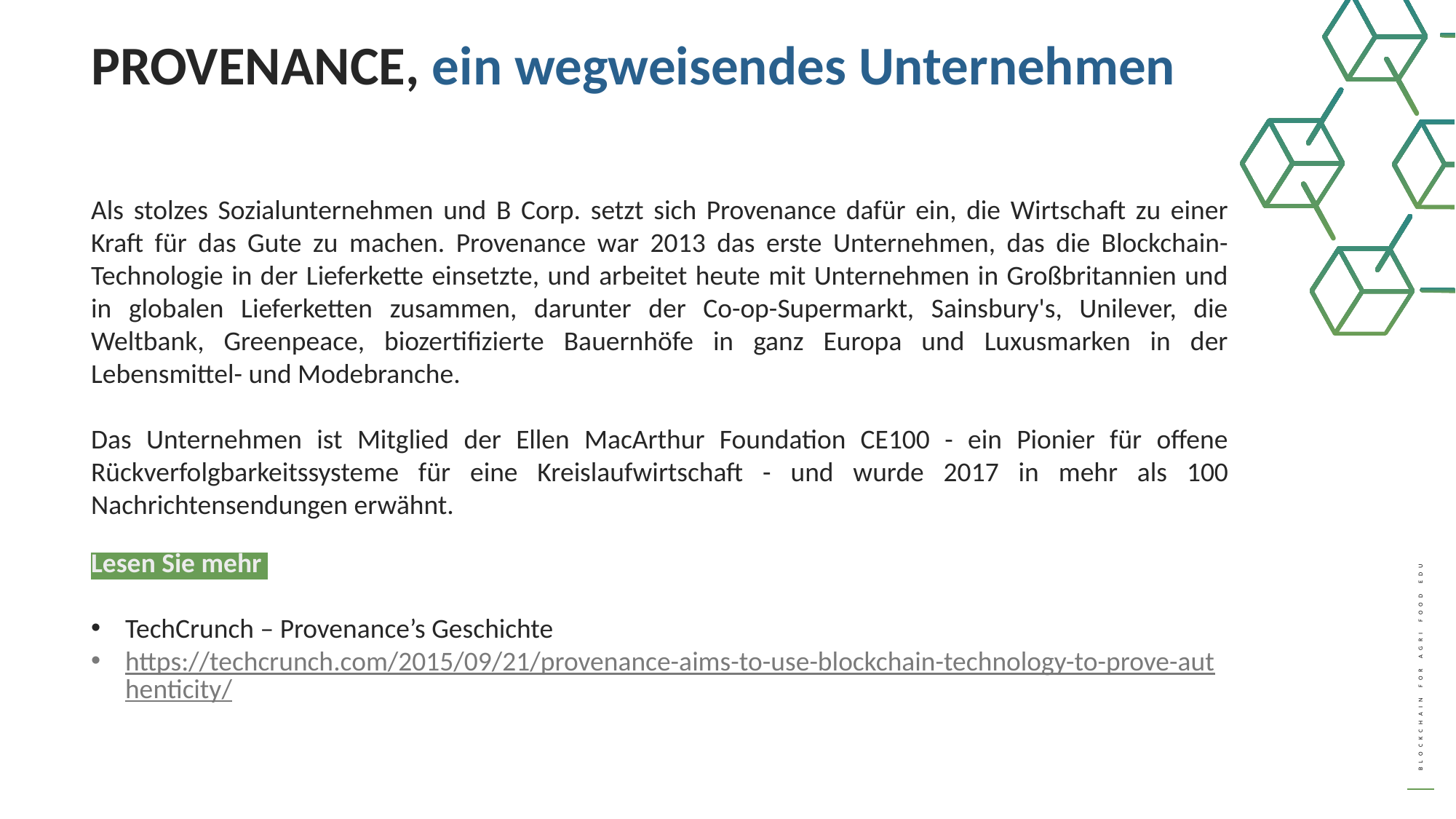

PROVENANCE, ein wegweisendes Unternehmen
Als stolzes Sozialunternehmen und B Corp. setzt sich Provenance dafür ein, die Wirtschaft zu einer Kraft für das Gute zu machen. Provenance war 2013 das erste Unternehmen, das die Blockchain-Technologie in der Lieferkette einsetzte, und arbeitet heute mit Unternehmen in Großbritannien und in globalen Lieferketten zusammen, darunter der Co-op-Supermarkt, Sainsbury's, Unilever, die Weltbank, Greenpeace, biozertifizierte Bauernhöfe in ganz Europa und Luxusmarken in der Lebensmittel- und Modebranche.

Das Unternehmen ist Mitglied der Ellen MacArthur Foundation CE100 - ein Pionier für offene Rückverfolgbarkeitssysteme für eine Kreislaufwirtschaft - und wurde 2017 in mehr als 100 Nachrichtensendungen erwähnt.

Lesen Sie mehr

TechCrunch – Provenance’s Geschichte
https://techcrunch.com/2015/09/21/provenance-aims-to-use-blockchain-technology-to-prove-authenticity/